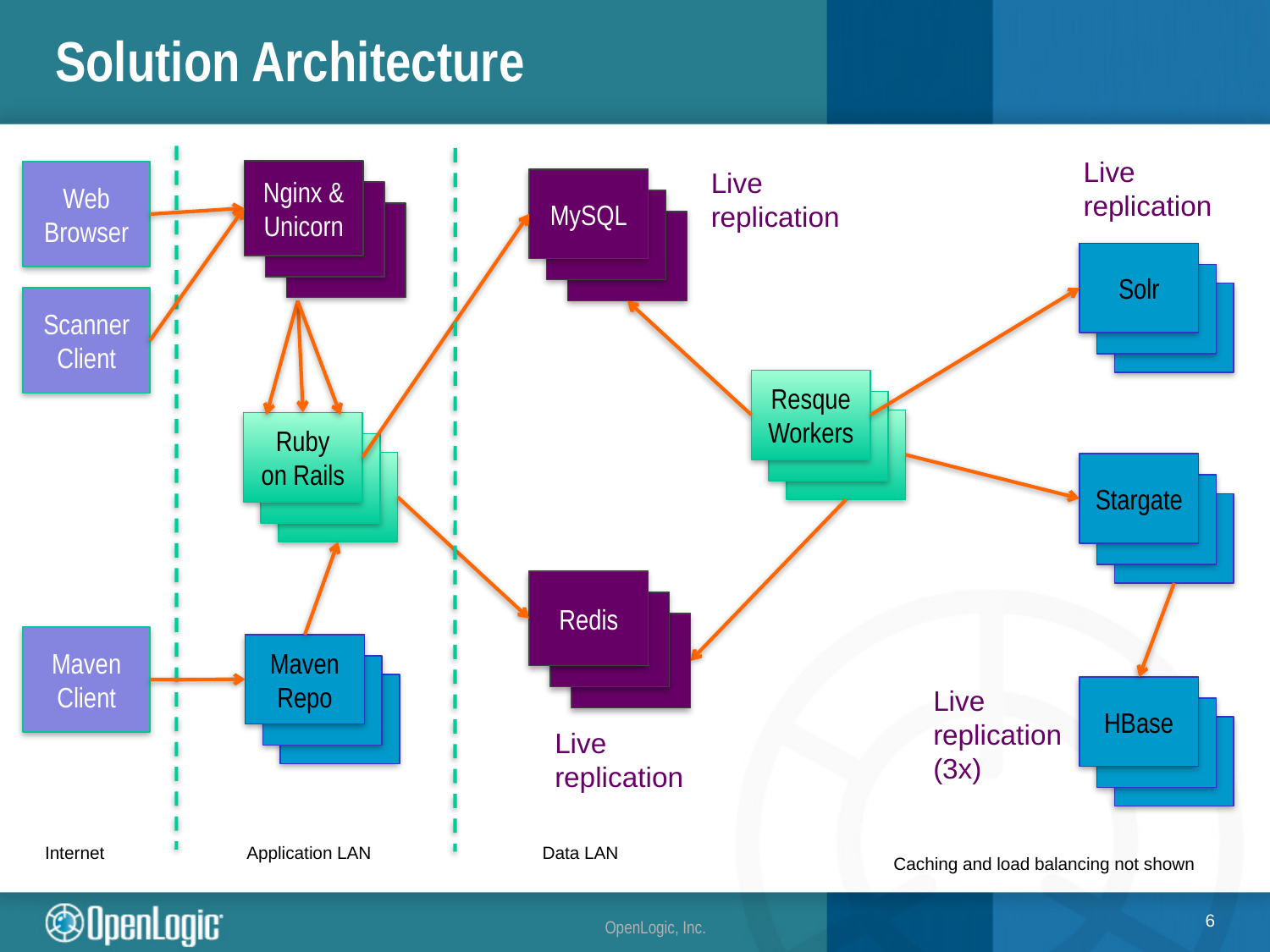

# Solution Architecture
Live
replication
Live
replication
Nginx & Unicorn

Web Browser
MySQL
Rails

Solr
Rails
Rails
Scanner Client
Resque Workers
Rails
Rails
Ruby
on Rails
Rails
Rails
Stargate
Rails
Rails
Redis

Maven Client
Maven Repo
Rails
Rails
Live
replication
(3x)
HBase
Rails
Rails
Live
replication
Internet
Application LAN
Data LAN
Caching and load balancing not shown
6